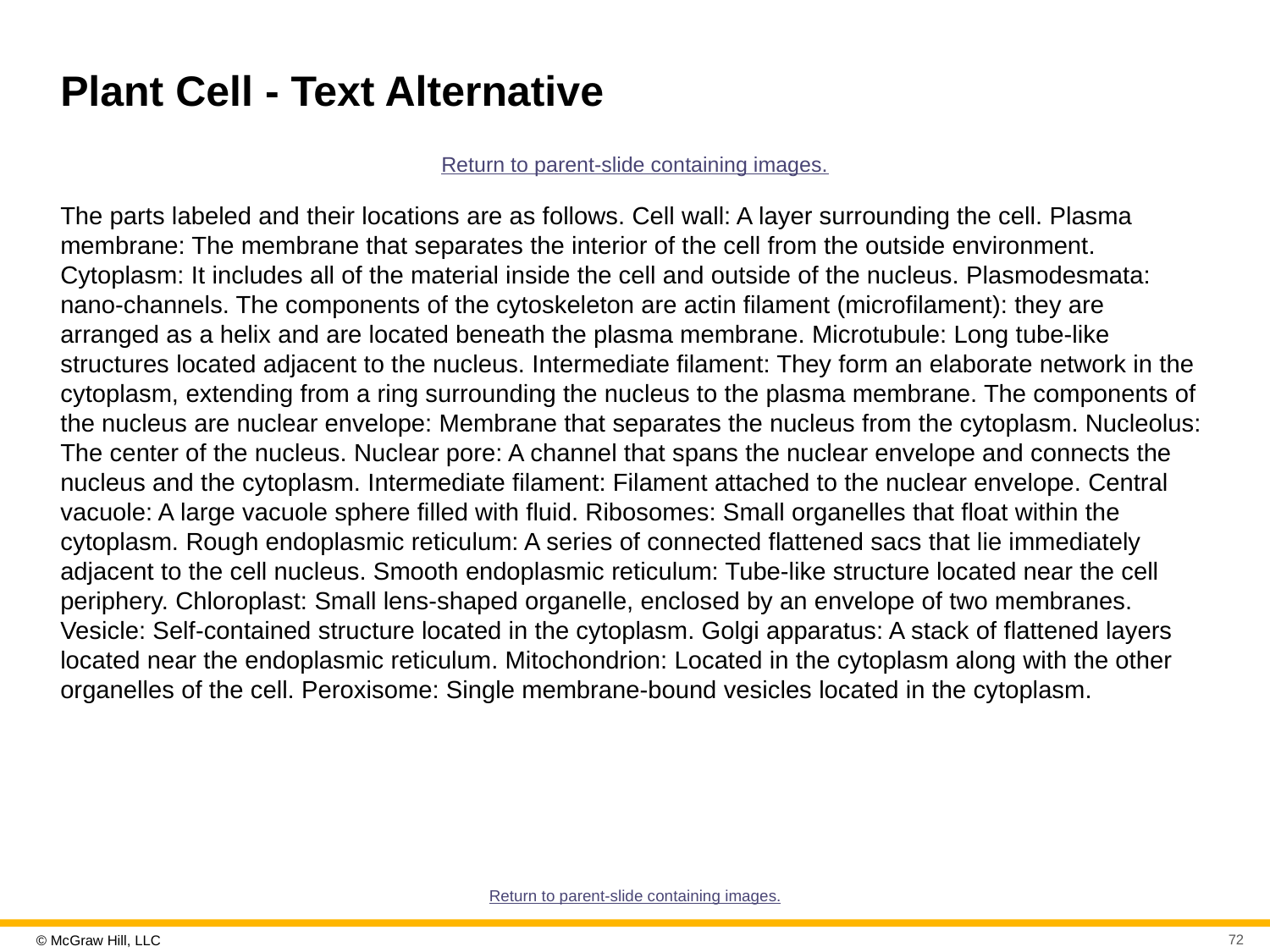

# Plant Cell - Text Alternative
Return to parent-slide containing images.
The parts labeled and their locations are as follows. Cell wall: A layer surrounding the cell. Plasma membrane: The membrane that separates the interior of the cell from the outside environment. Cytoplasm: It includes all of the material inside the cell and outside of the nucleus. Plasmodesmata: nano-channels. The components of the cytoskeleton are actin filament (microfilament): they are arranged as a helix and are located beneath the plasma membrane. Microtubule: Long tube-like structures located adjacent to the nucleus. Intermediate filament: They form an elaborate network in the cytoplasm, extending from a ring surrounding the nucleus to the plasma membrane. The components of the nucleus are nuclear envelope: Membrane that separates the nucleus from the cytoplasm. Nucleolus: The center of the nucleus. Nuclear pore: A channel that spans the nuclear envelope and connects the nucleus and the cytoplasm. Intermediate filament: Filament attached to the nuclear envelope. Central vacuole: A large vacuole sphere filled with fluid. Ribosomes: Small organelles that float within the cytoplasm. Rough endoplasmic reticulum: A series of connected flattened sacs that lie immediately adjacent to the cell nucleus. Smooth endoplasmic reticulum: Tube-like structure located near the cell periphery. Chloroplast: Small lens-shaped organelle, enclosed by an envelope of two membranes. Vesicle: Self-contained structure located in the cytoplasm. Golgi apparatus: A stack of flattened layers located near the endoplasmic reticulum. Mitochondrion: Located in the cytoplasm along with the other organelles of the cell. Peroxisome: Single membrane-bound vesicles located in the cytoplasm.
Return to parent-slide containing images.
72